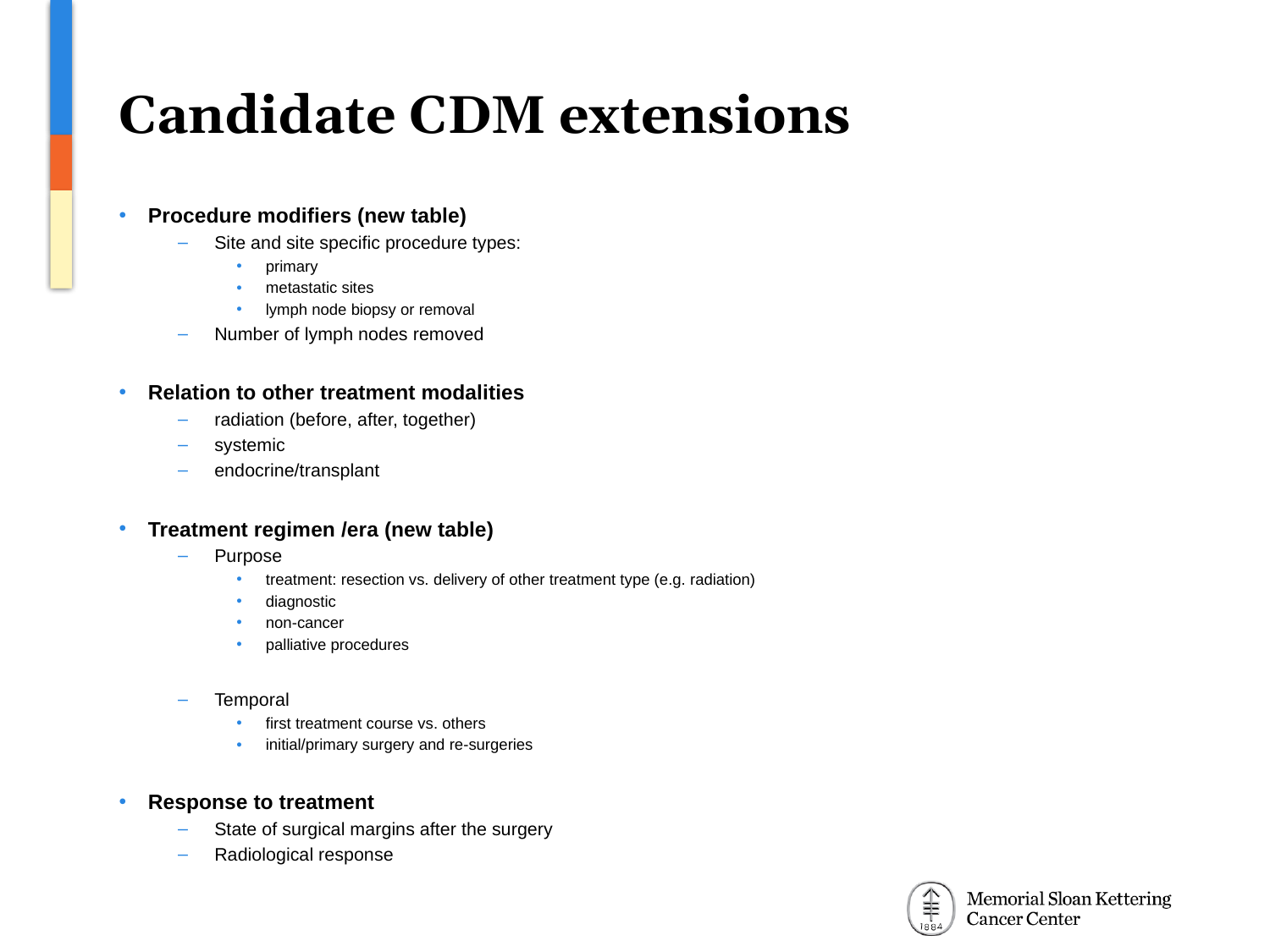

# Candidate CDM extensions

Procedure modifiers (new table)
Site and site specific procedure types:
primary
metastatic sites
lymph node biopsy or removal
Number of lymph nodes removed

Relation to other treatment modalities
radiation (before, after, together)
systemic
endocrine/transplant

Treatment regimen /era (new table)
Purpose
treatment: resection vs. delivery of other treatment type (e.g. radiation)
diagnostic
non-cancer
palliative procedures

Temporal
first treatment course vs. others
initial/primary surgery and re-surgeries

Response to treatment
State of surgical margins after the surgery
Radiological response